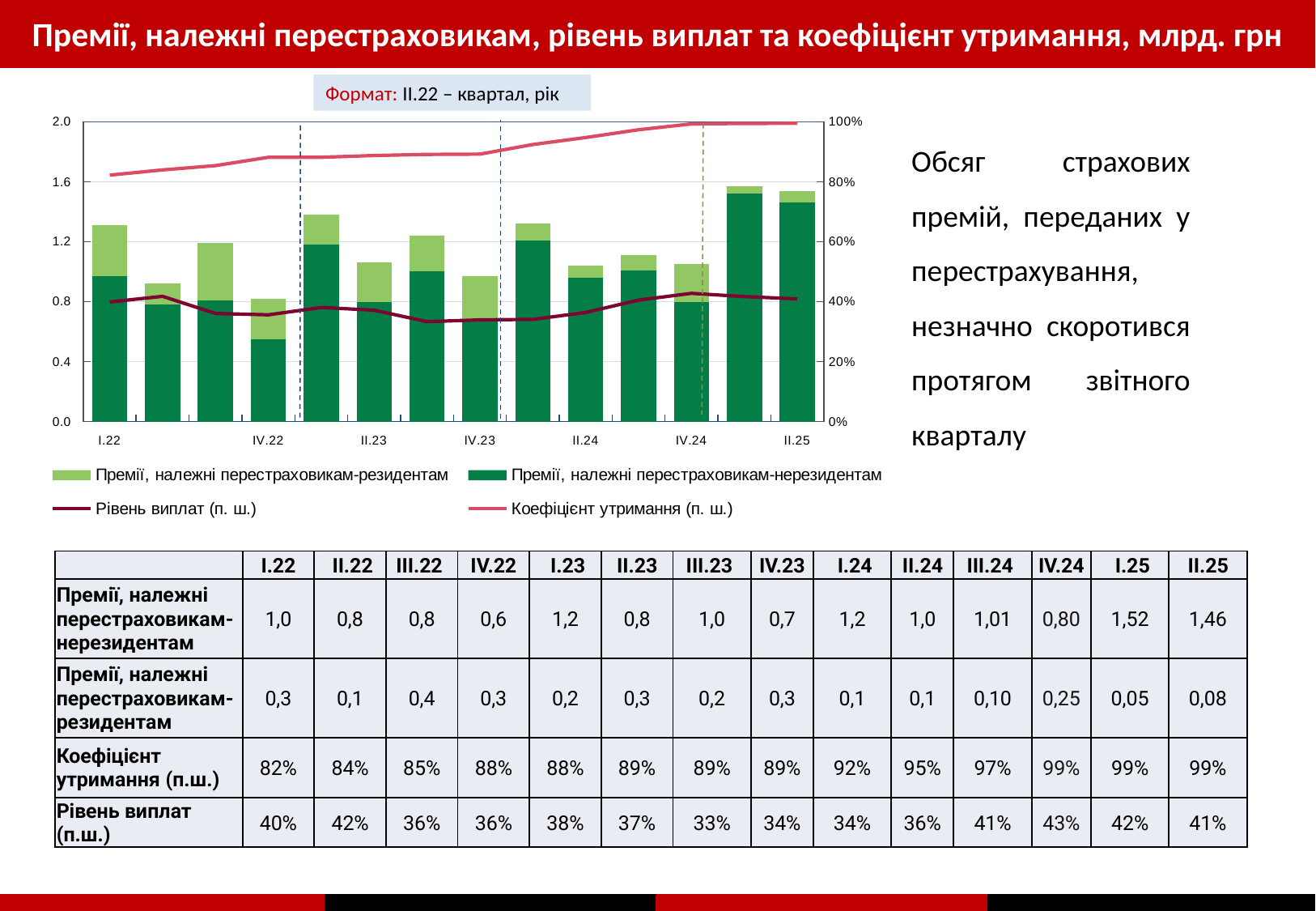

Премії, належні перестраховикам, рівень виплат та коефіцієнт утримання, млрд. грн
Формат: ІІ.22 – квартал, рік

### Chart

| Category | Премії, належні перестраховикам-нерезидентам | Премії, належні перестраховикам-резидентам | Рівень виплат (п. ш.) | Коефіцієнт утримання (п. ш.) |
|---|---|---|---|---|
| I.22 | 0.97 | 0.34 | 0.399 | 0.822 |
|  | 0.78 | 0.14 | 0.4177 | 0.8393 |
|  | 0.81 | 0.38 | 0.3607 | 0.8537 |
| ІV.22 | 0.55 | 0.27 | 0.3562 | 0.8814 |
|  | 1.18 | 0.2 | 0.3807 | 0.8815 |
| IІ.23 | 0.8 | 0.26 | 0.3715 | 0.8874 |
|  | 1.0 | 0.24 | 0.3333 | 0.891 |
| ІV.23 | 0.67 | 0.3 | 0.3393 | 0.892 |
|  | 1.21 | 0.11 | 0.3408 | 0.924 |
| IІ.24 | 0.96 | 0.08 | 0.3639 | 0.9473 |
|  | 1.01 | 0.1 | 0.4052 | 0.9733 |
| ІV.24 | 0.8 | 0.25 | 0.4278 | 0.9927 |
|  | 1.52 | 0.05 | 0.4169 | 0.9941 |
| IІ.25 | 1.46 | 0.08 | 0.4093 | 0.9946 |
Обсяг страхових премій, переданих у перестрахування, незначно скоротився протягом звітного кварталу
|  | I.22 | II.22 | III.22 | ІV.22 | I.23 | IІ.23 | III.23 | ІV.23 | I.24 | IІ.24 | III.24 | ІV.24 | I.25 | IІ.25 |
| --- | --- | --- | --- | --- | --- | --- | --- | --- | --- | --- | --- | --- | --- | --- |
| Премії, належні перестраховикам-нерезидентам | 1,0 | 0,8 | 0,8 | 0,6 | 1,2 | 0,8 | 1,0 | 0,7 | 1,2 | 1,0 | 1,01 | 0,80 | 1,52 | 1,46 |
| Премії, належні перестраховикам-резидентам | 0,3 | 0,1 | 0,4 | 0,3 | 0,2 | 0,3 | 0,2 | 0,3 | 0,1 | 0,1 | 0,10 | 0,25 | 0,05 | 0,08 |
| Коефіцієнт утримання (п.ш.) | 82% | 84% | 85% | 88% | 88% | 89% | 89% | 89% | 92% | 95% | 97% | 99% | 99% | 99% |
| Рівень виплат (п.ш.) | 40% | 42% | 36% | 36% | 38% | 37% | 33% | 34% | 34% | 36% | 41% | 43% | 42% | 41% |